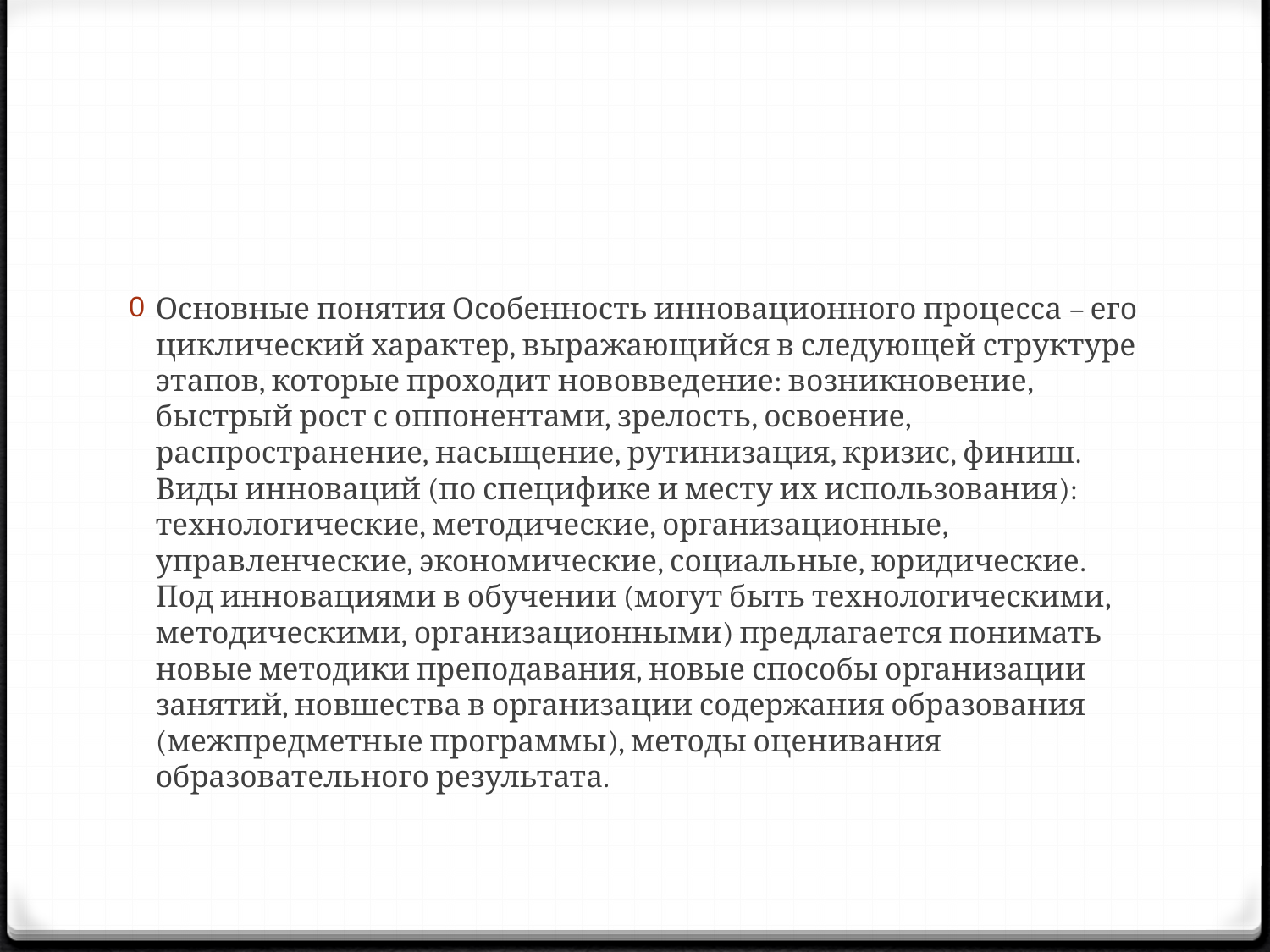

#
Основные понятия Особенность инновационного процесса – его циклический характер, выражающийся в следующей структуре этапов, которые проходит нововведение: возникновение, быстрый рост с оппонентами, зрелость, освоение, распространение, насыщение, рутинизация, кризис, финиш. Виды инноваций (по специфике и месту их использования): технологические, методические, организационные, управленческие, экономические, социальные, юридические. Под инновациями в обучении (могут быть технологическими, методическими, организационными) предлагается понимать новые методики преподавания, новые способы организации занятий, новшества в организации содержания образования (межпредметные программы), методы оценивания образовательного результата.